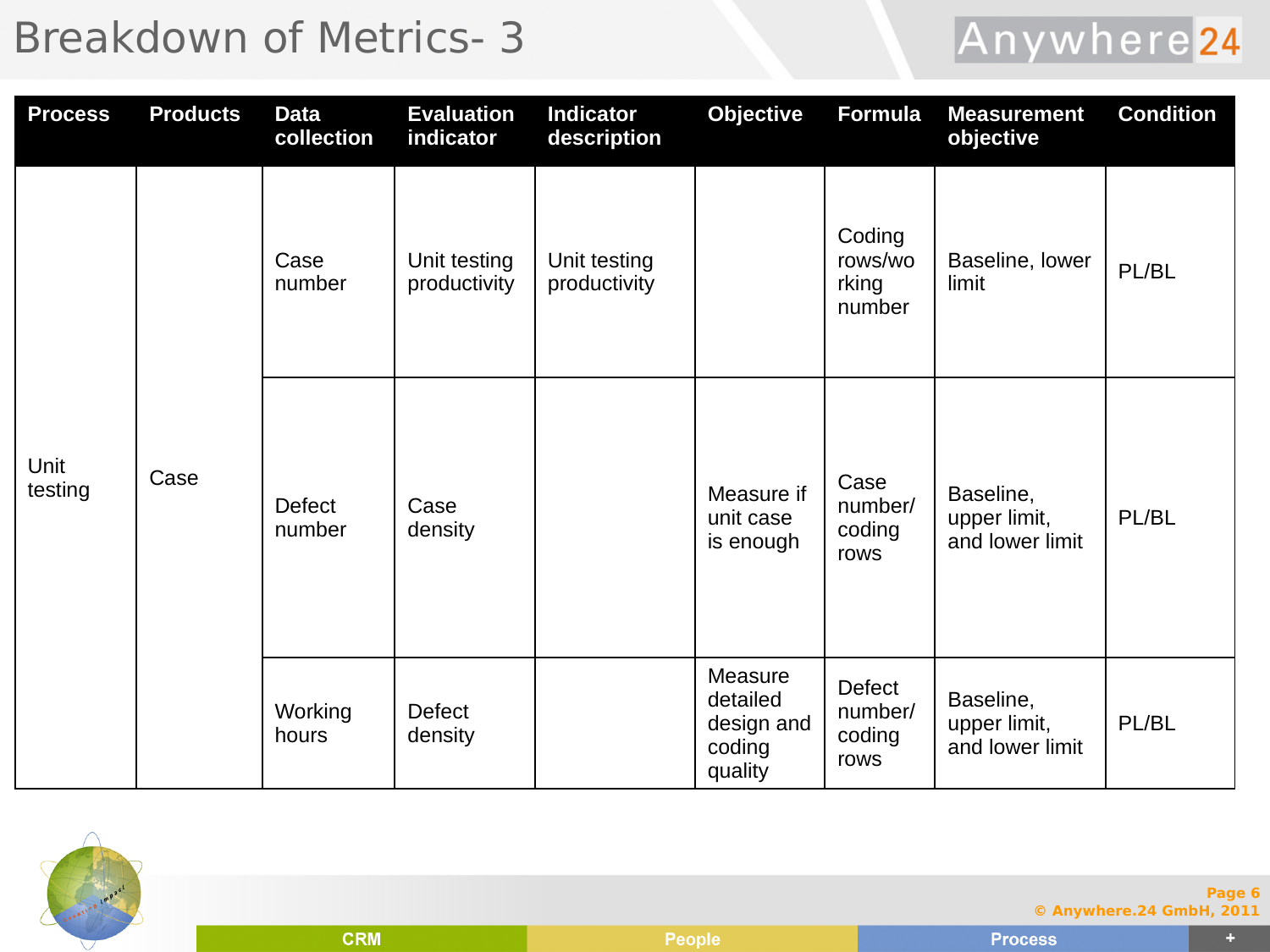

# Breakdown of Metrics- 3
| Process | Products | Data collection | Evaluation indicator | Indicator description | Objective | Formula | Measurement objective | Condition |
| --- | --- | --- | --- | --- | --- | --- | --- | --- |
| Unit testing | Case | Case number | Unit testing productivity | Unit testing productivity |  | Coding rows/working number | Baseline, lower limit | PL/BL |
|  |  | Defect number | Case density |  | Measure if unit case is enough | Case number/coding rows | Baseline, upper limit, and lower limit | PL/BL |
|  |  | Working hours | Defect density |  | Measure detailed design and coding quality | Defect number/coding rows | Baseline, upper limit, and lower limit | PL/BL |
Page 6
© Anywhere.24 GmbH, 2011